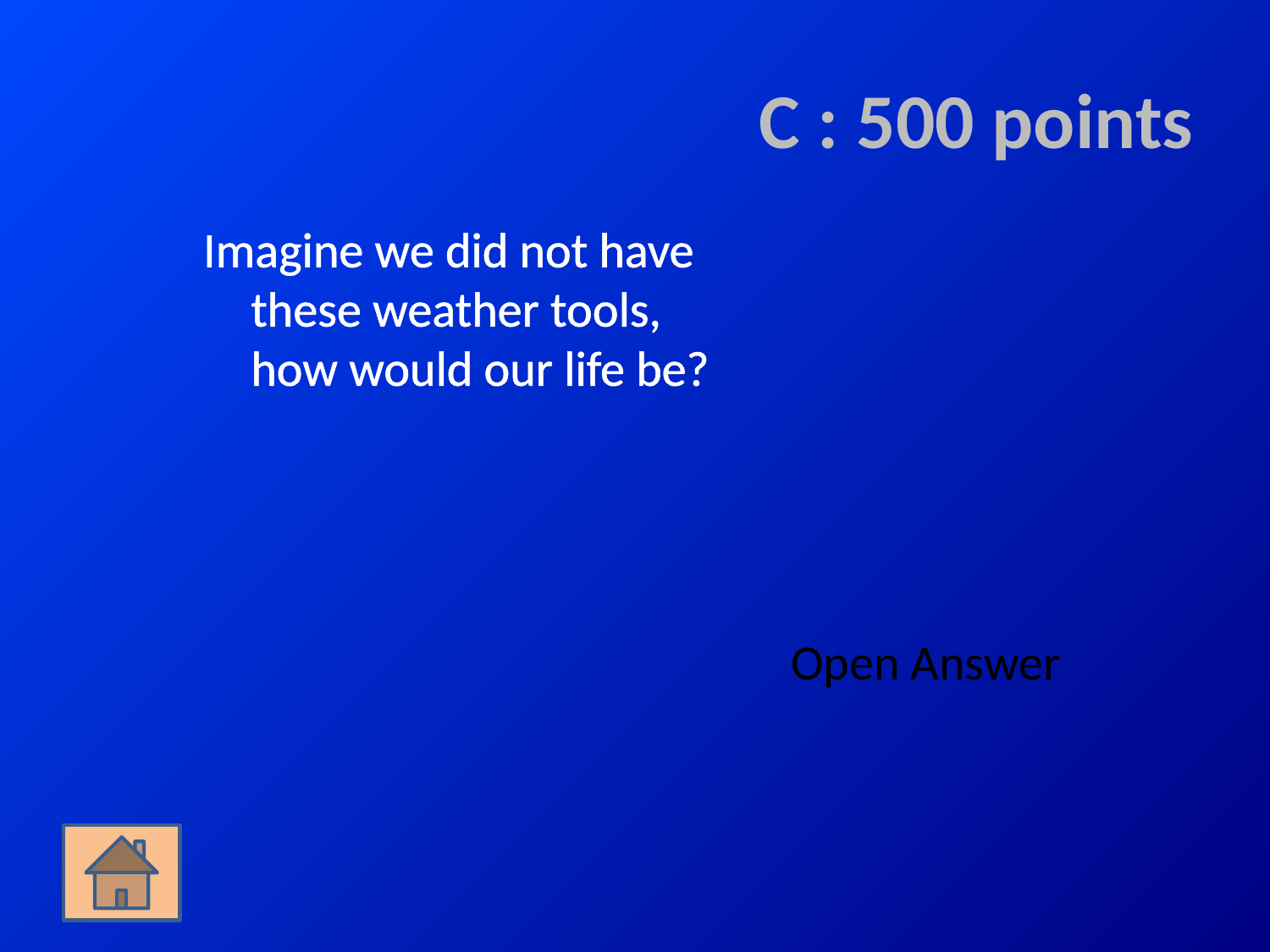

# C : 500 points
Imagine we did not have these weather tools, how would our life be?
Open Answer